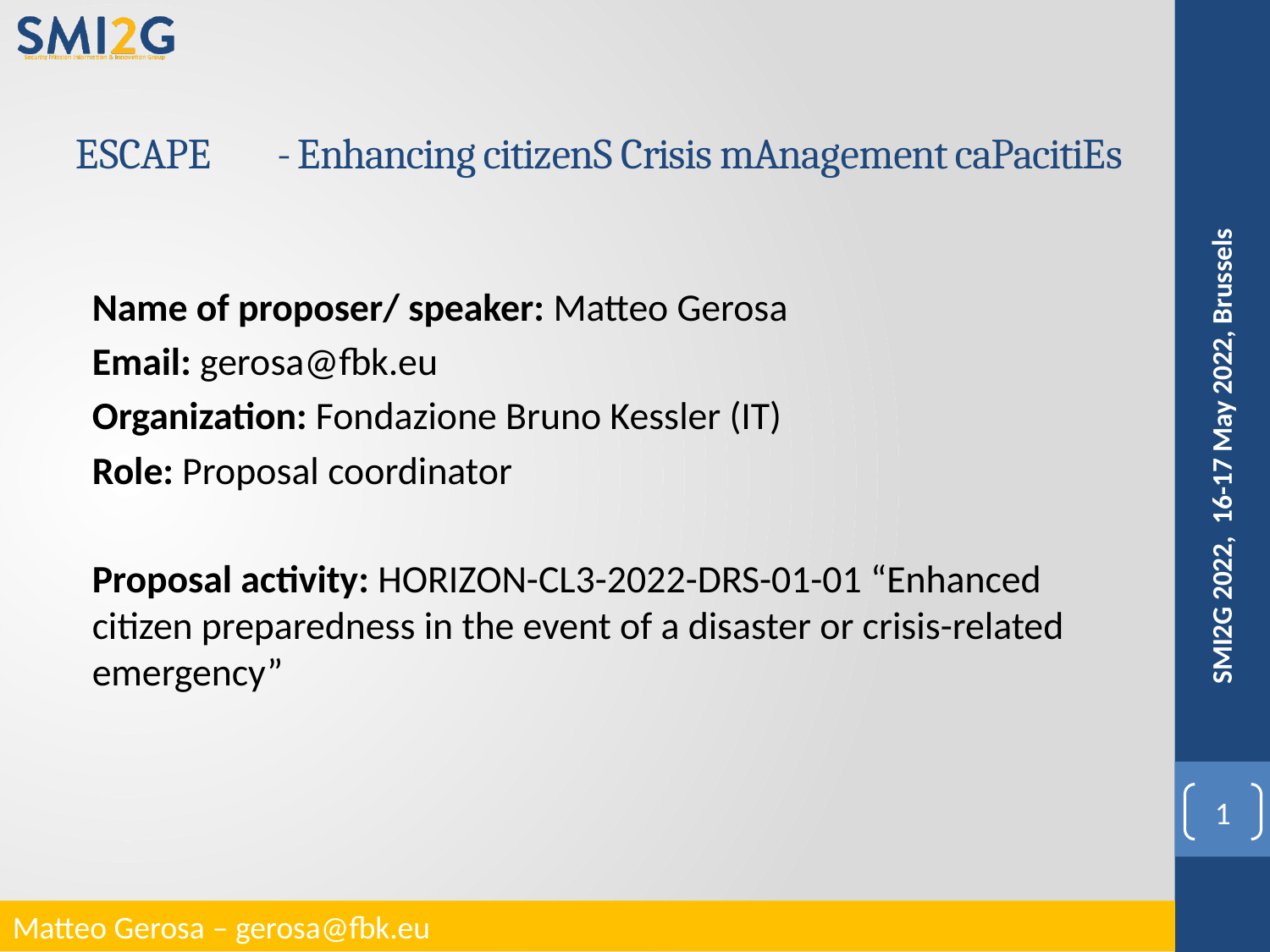

# ESCAPE	- Enhancing citizenS Crisis mAnagement caPacitiEs

Name of proposer/ speaker: Matteo Gerosa
Email: gerosa@fbk.eu
Organization: Fondazione Bruno Kessler (IT)
Role: Proposal coordinator

Proposal activity: HORIZON-CL3-2022-DRS-01-01 “Enhanced citizen preparedness in the event of a disaster or crisis-related emergency”

SMI2G 2022,  16-17 May 2022, Brussels
1
Matteo Gerosa – gerosa@fbk.eu